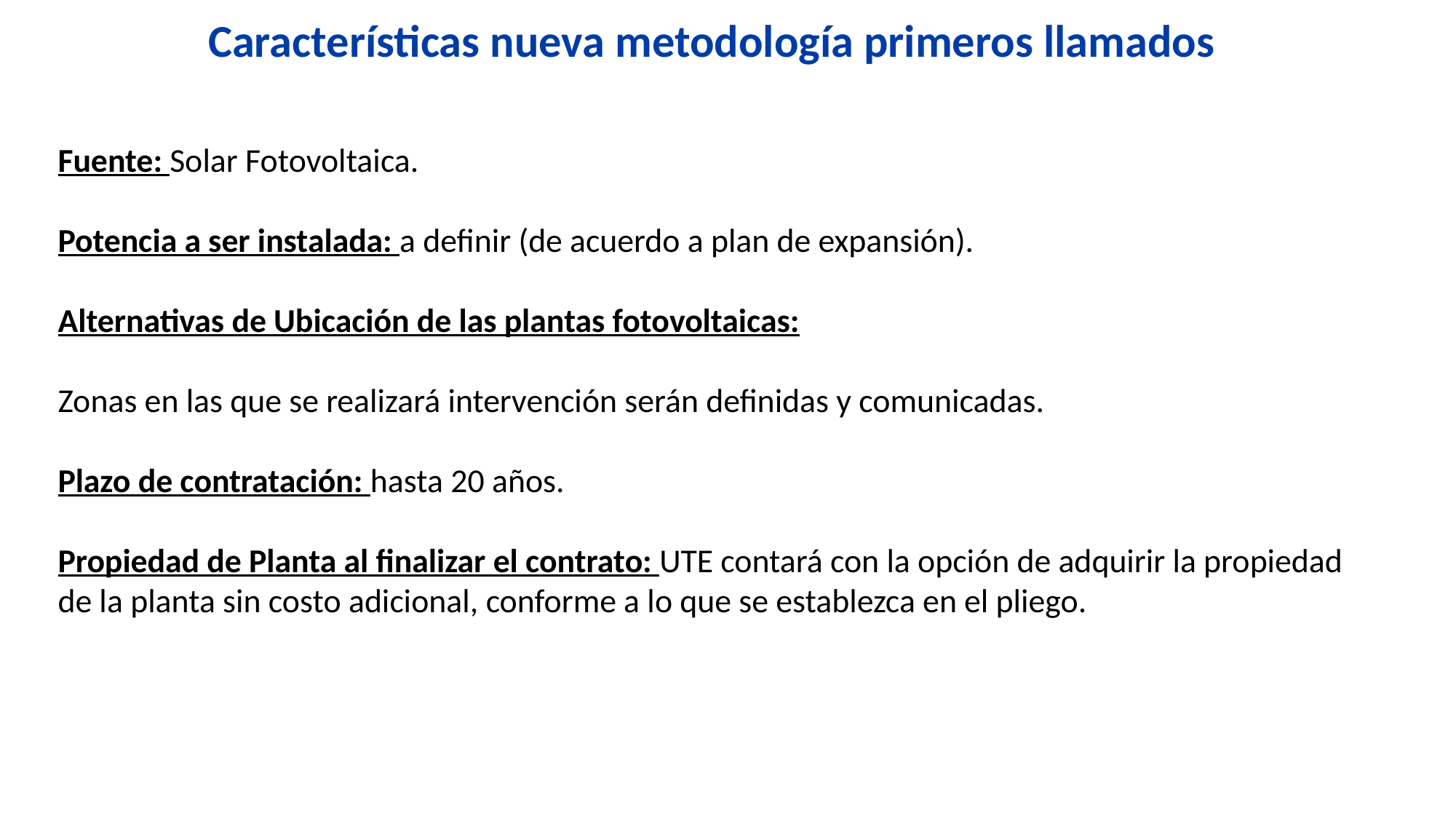

Características nueva metodología primeros llamados

Fuente: Solar Fotovoltaica.

Potencia a ser instalada: a definir (de acuerdo a plan de expansión).

Alternativas de Ubicación de las plantas fotovoltaicas:

Zonas en las que se realizará intervención serán definidas y comunicadas.

Plazo de contratación: hasta 20 años.

Propiedad de Planta al finalizar el contrato: UTE contará con la opción de adquirir la propiedad de la planta sin costo adicional, conforme a lo que se establezca en el pliego.